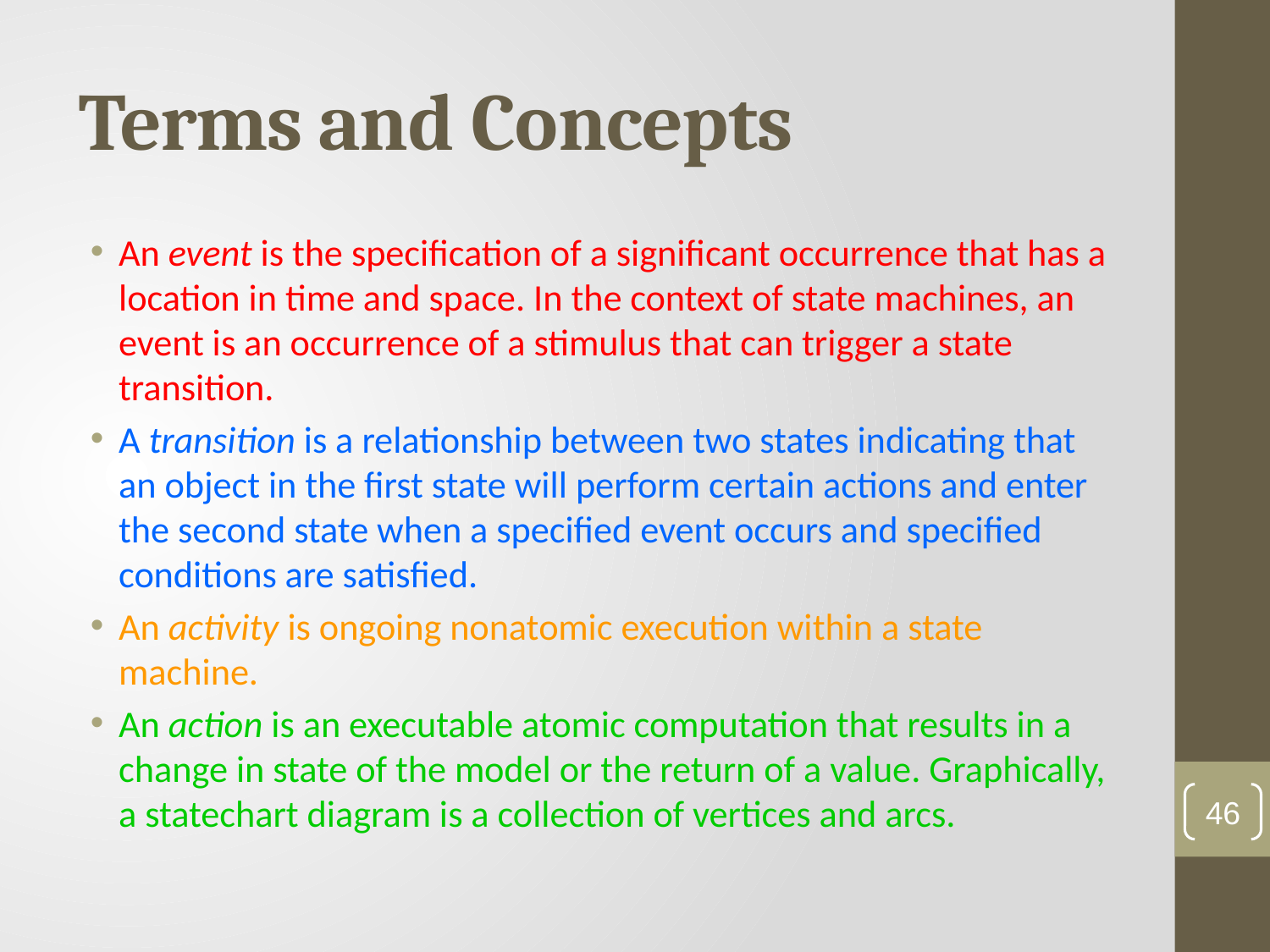

# Terms and Concepts
An event is the specification of a significant occurrence that has a location in time and space. In the context of state machines, an event is an occurrence of a stimulus that can trigger a state transition.
A transition is a relationship between two states indicating that an object in the first state will perform certain actions and enter the second state when a specified event occurs and specified conditions are satisfied.
An activity is ongoing nonatomic execution within a state machine.
An action is an executable atomic computation that results in a change in state of the model or the return of a value. Graphically, a statechart diagram is a collection of vertices and arcs.
46